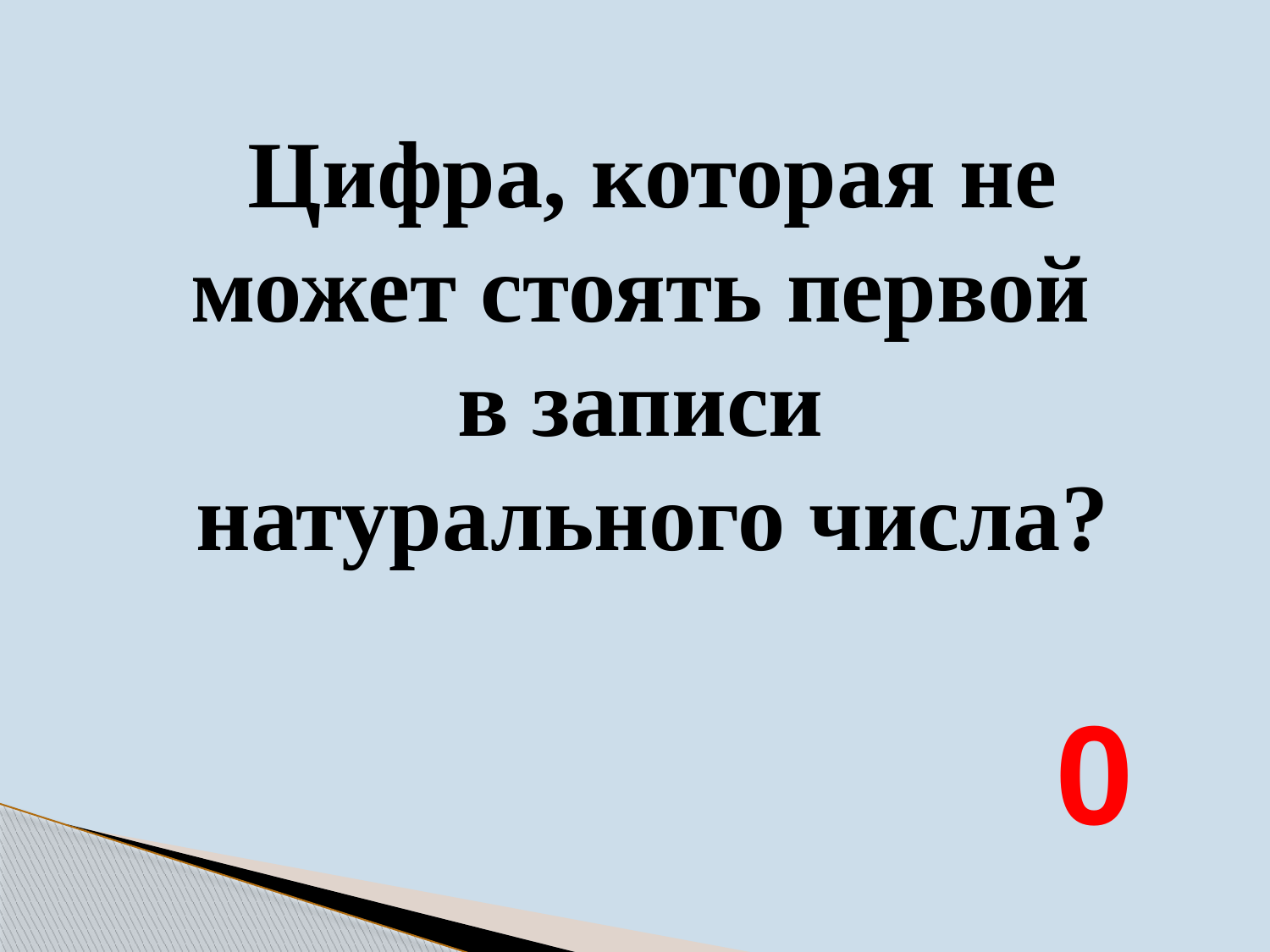

Цифра, которая не может стоять первой
в записи
натурального числа?

                         0